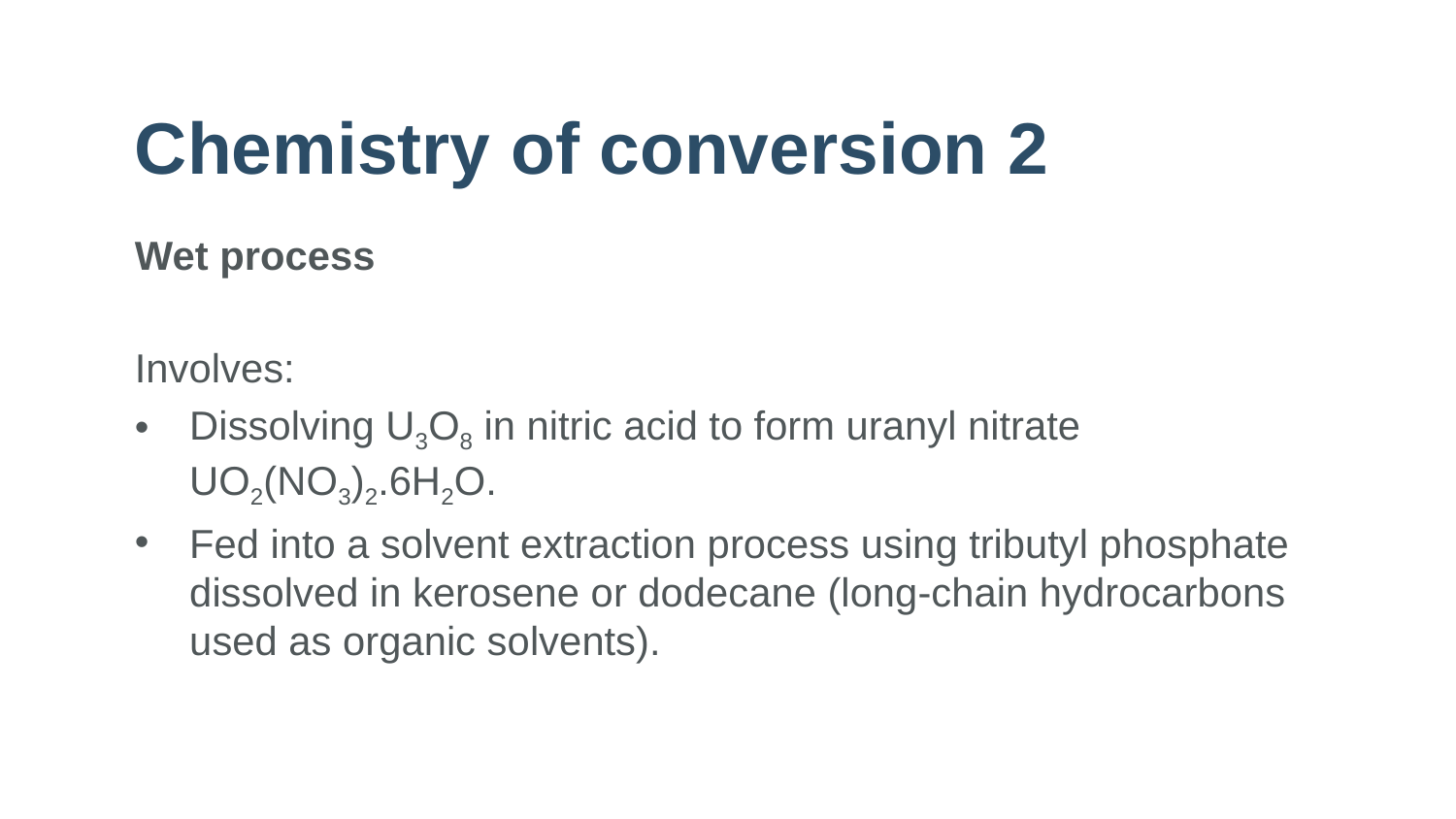

# Chemistry of conversion 2
Wet process

Involves:
Dissolving U3O8 in nitric acid to form uranyl nitrate UO2(NO3)2.6H2O.
Fed into a solvent extraction process using tributyl phosphate dissolved in kerosene or dodecane (long-chain hydrocarbons used as organic solvents).